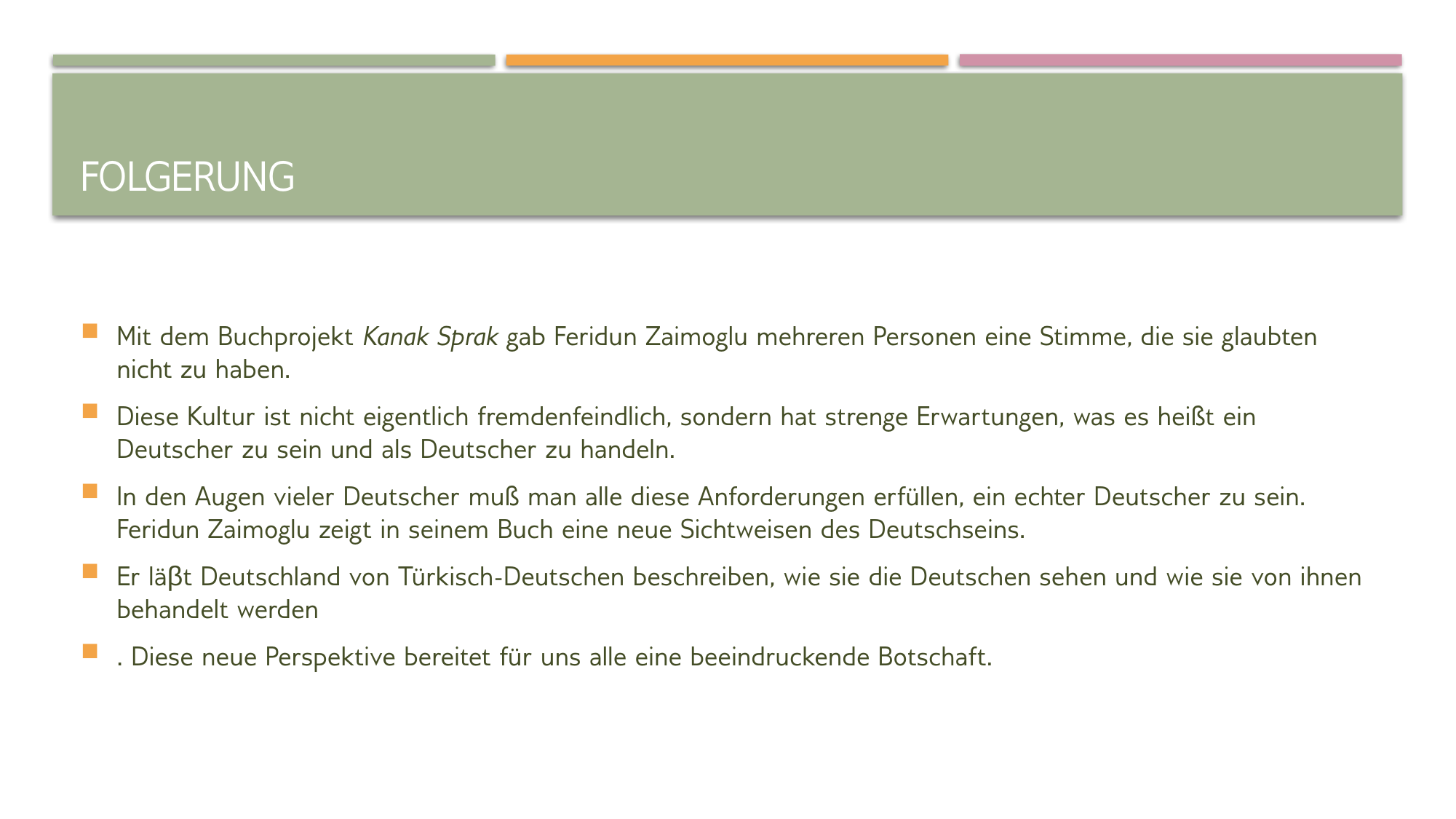

# Folgerung
Mit dem Buchprojekt Kanak Sprak gab Feridun Zaimoglu mehreren Personen eine Stimme, die sie glaubten nicht zu haben.
Diese Kultur ist nicht eigentlich fremdenfeindlich, sondern hat strenge Erwartungen, was es heißt ein Deutscher zu sein und als Deutscher zu handeln.
In den Augen vieler Deutscher muß man alle diese Anforderungen erfüllen, ein echter Deutscher zu sein. Feridun Zaimoglu zeigt in seinem Buch eine neue Sichtweisen des Deutschseins.
Er läβt Deutschland von Türkisch-Deutschen beschreiben, wie sie die Deutschen sehen und wie sie von ihnen behandelt werden
. Diese neue Perspektive bereitet für uns alle eine beeindruckende Botschaft.